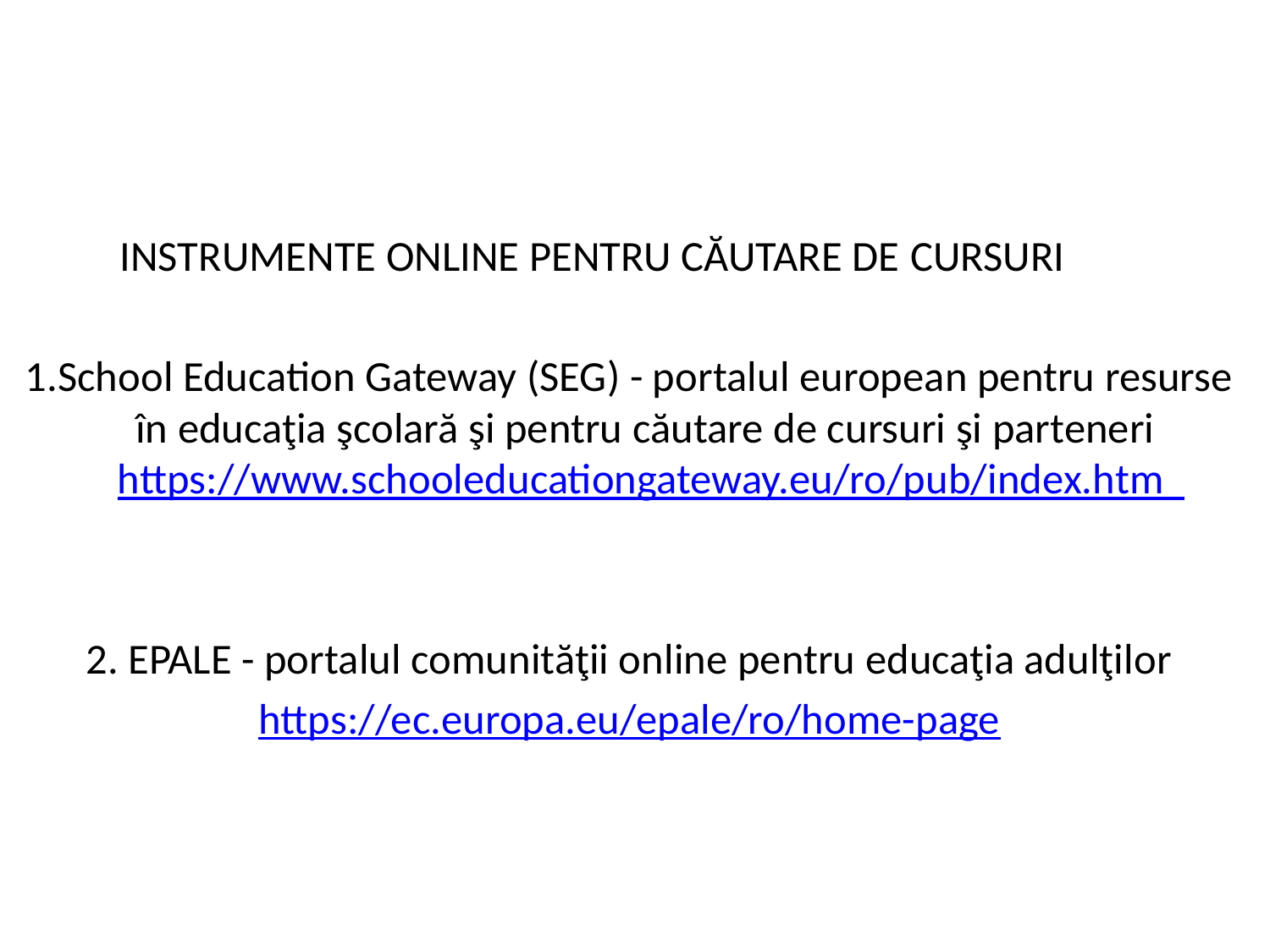

INSTRUMENTE ONLINE PENTRU CĂUTARE DE CURSURI

1.School Education Gateway (SEG) - portalul european pentru resurse în educaţia şcolară şi pentru căutare de cursuri şi parteneri https://www.schooleducationgateway.eu/ro/pub/index.htm

2. EPALE - portalul comunităţii online pentru educaţia adulţilor
https://ec.europa.eu/epale/ro/home-page